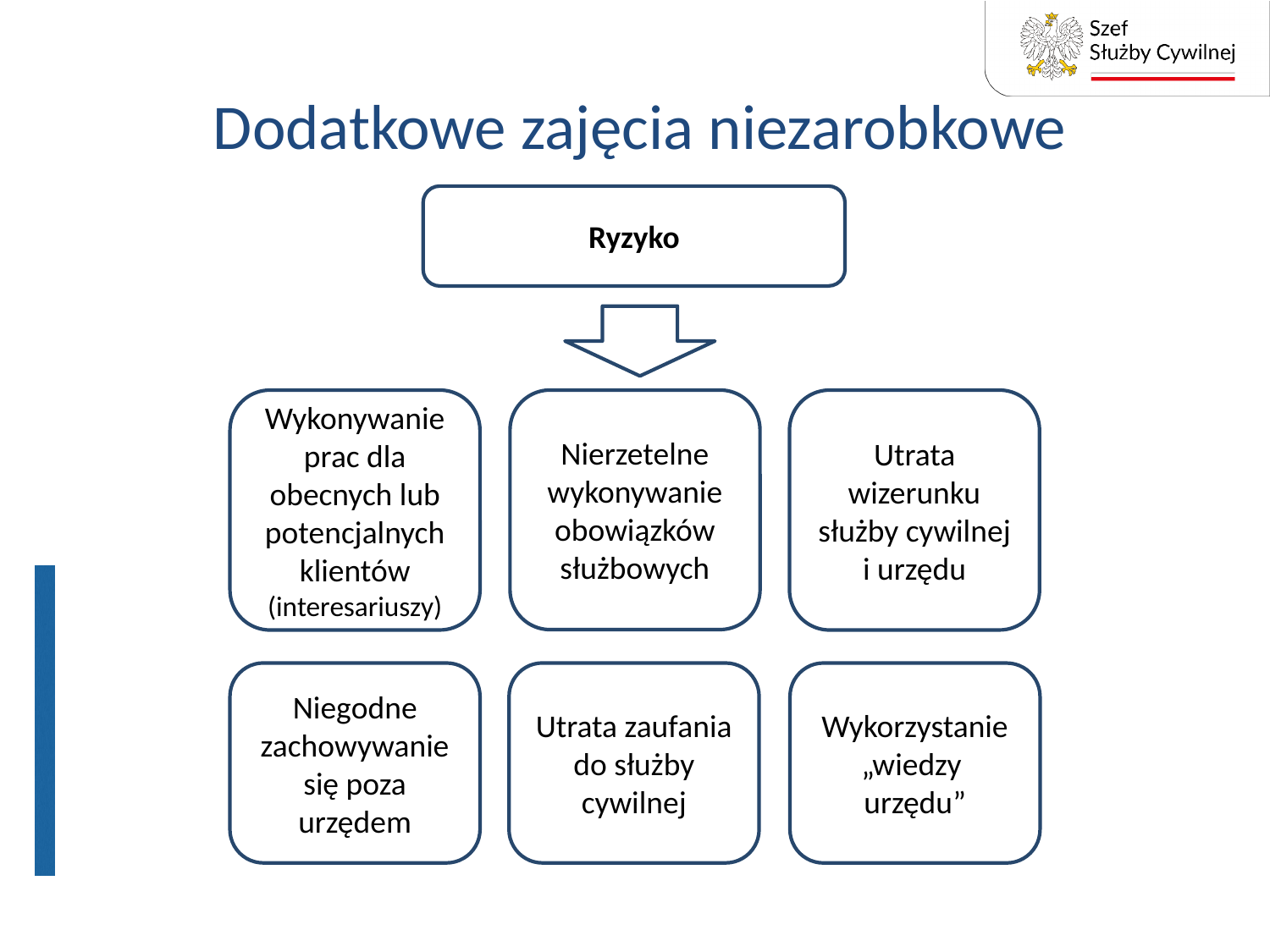

# Dodatkowe zajęcia niezarobkowe
Ryzyko

Wykonywanie prac dla obecnych lub potencjalnych klientów (interesariuszy)
Nierzetelne wykonywanie obowiązków służbowych
Utrata wizerunku służby cywilnej i urzędu
Niegodne zachowywanie się poza urzędem
Utrata zaufania do służby cywilnej
Wykorzystanie „wiedzy
urzędu”